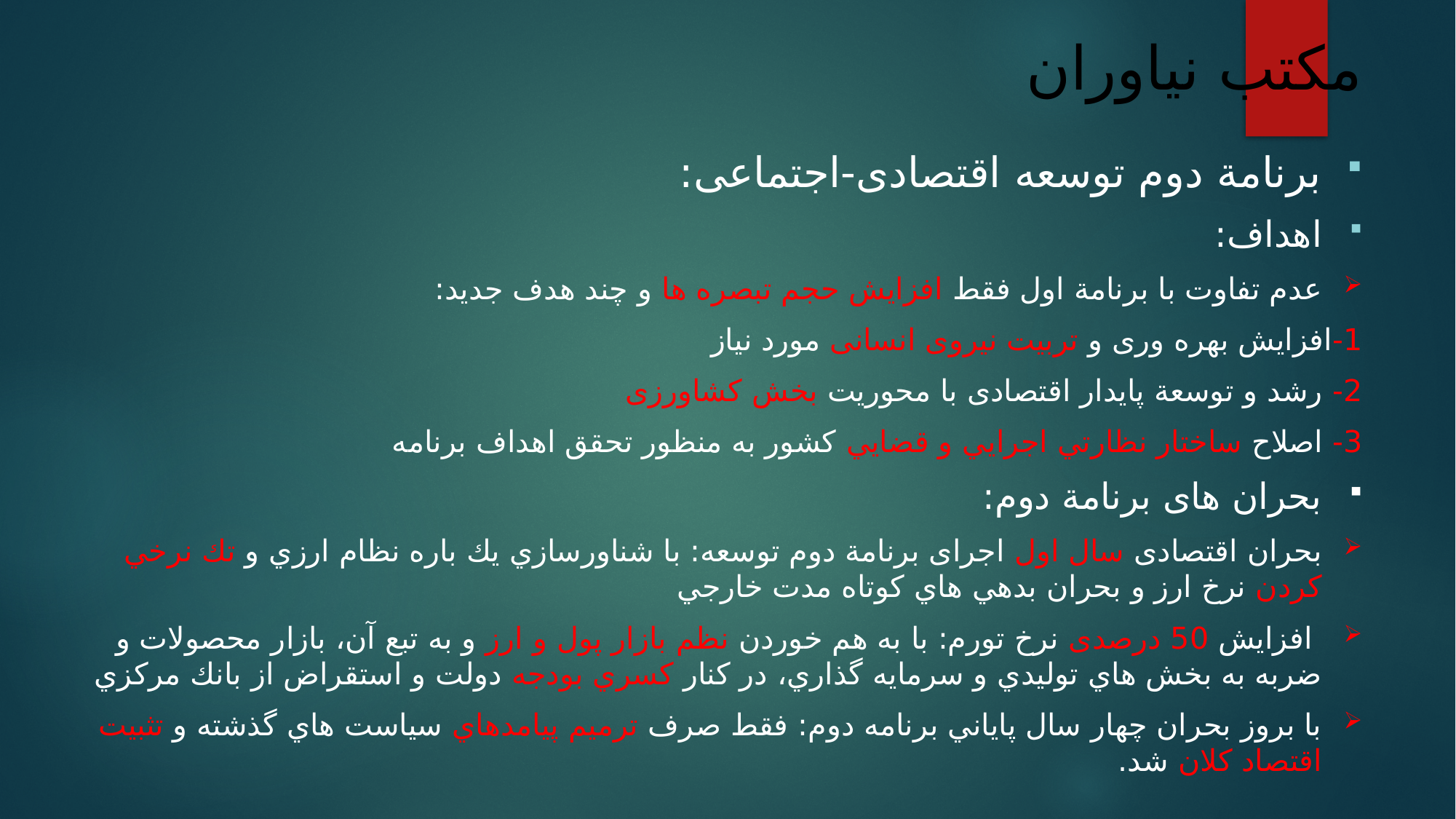

مکتب نیاوران

برنامة دوم توسعه اقتصادی-اجتماعی:
اهداف:
عدم تفاوت با برنامة اول فقط افزایش حجم تبصره ها و چند هدف جدید:
1-افزایش بهره وری و تربیت نیروی انسانی مورد نیاز
2- رشد و توسعة پایدار اقتصادی با محوریت بخش کشاورزی
3- اصلاح ساختار نظارتي اجرايي و قضايي كشور به منظور تحقق اهداف برنامه
بحران های برنامة دوم:
بحران اقتصادی سال اول اجرای برنامة دوم توسعه: با شناورسازي يك باره نظام ارزي و تك نرخي كردن نرخ ارز و بحران بدهي هاي كوتاه مدت خارجي
 افزایش 50 درصدی نرخ تورم: با به هم خوردن نظم بازار پول و ارز و به تبع آن، بازار محصولات و ضربه به بخش هاي توليدي و سرمايه گذاري، در كنار كسري بودجه دولت و استقراض از بانك مركزي
با بروز بحران چهار سال پاياني برنامه دوم: فقط صرف ترميم پيامدهاي سياست هاي گذشته و تثبيت اقتصاد كلان شد.